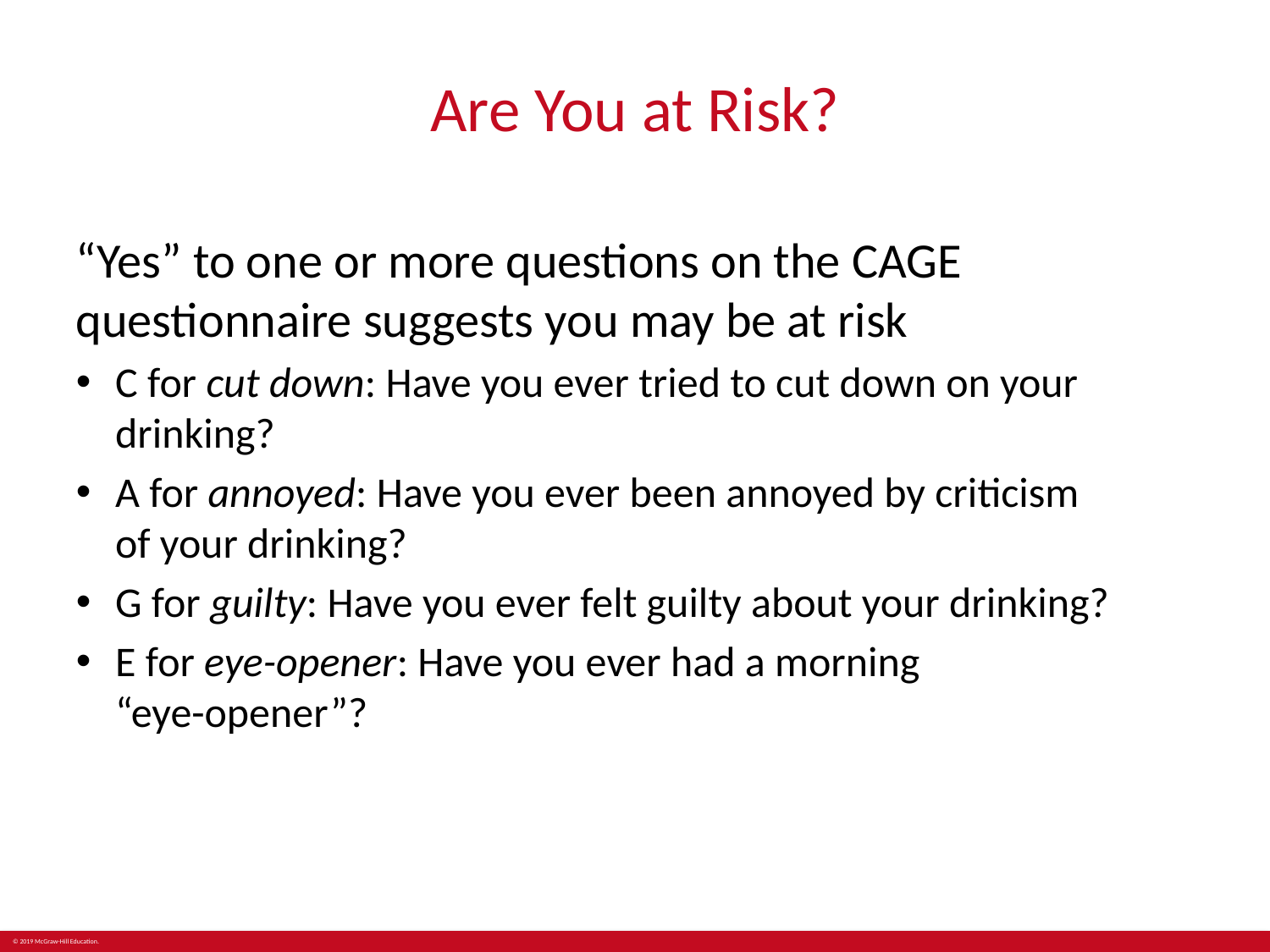

# Are You at Risk?
“Yes” to one or more questions on the CAGE questionnaire suggests you may be at risk
C for cut down: Have you ever tried to cut down on your drinking?
A for annoyed: Have you ever been annoyed by criticism
of your drinking?
G for guilty: Have you ever felt guilty about your drinking?
E for eye-opener: Have you ever had a morning
“eye-opener”?